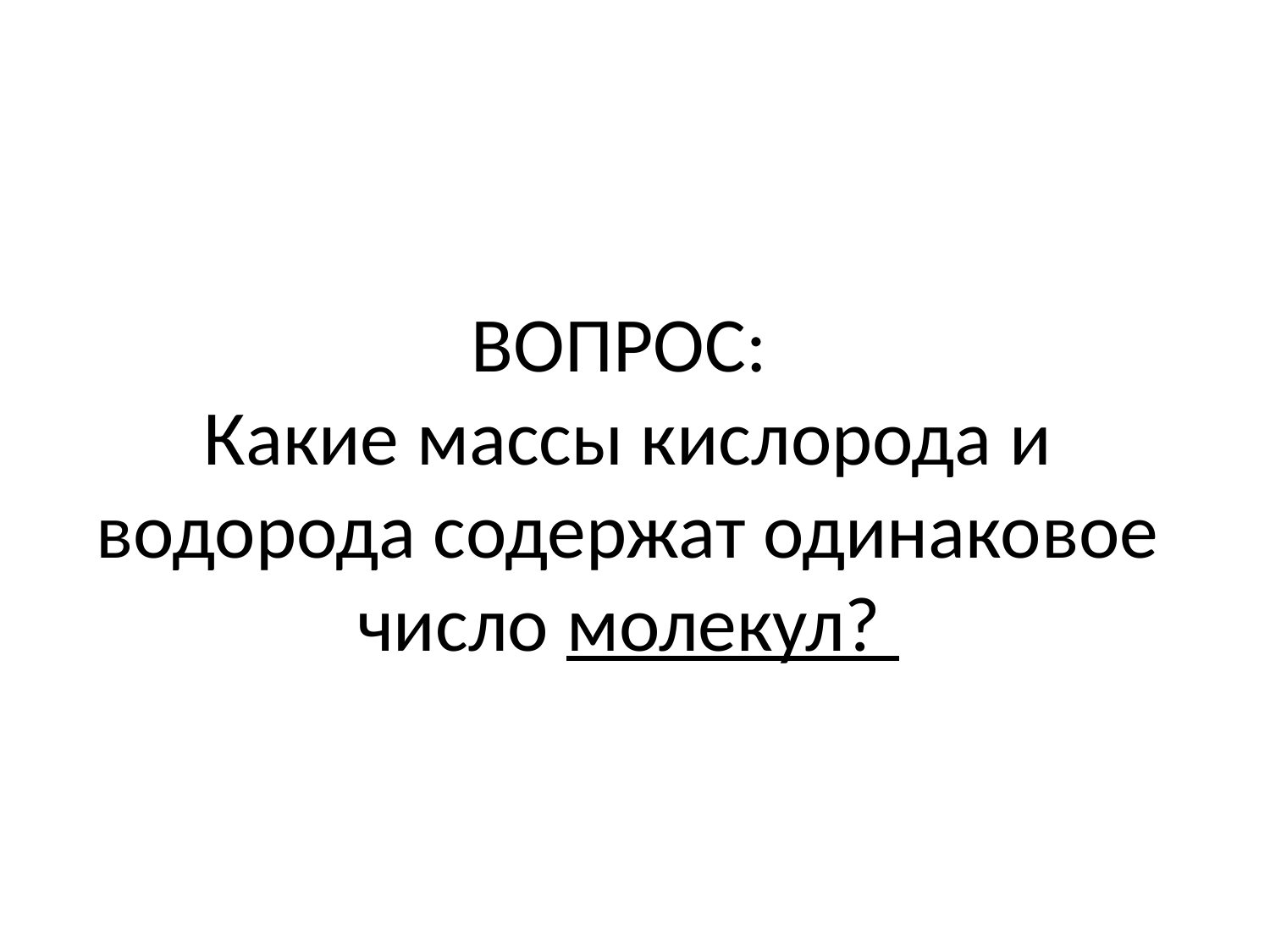

# ВОПРОС: Какие массы кислорода и водорода содержат одинаковое число молекул?